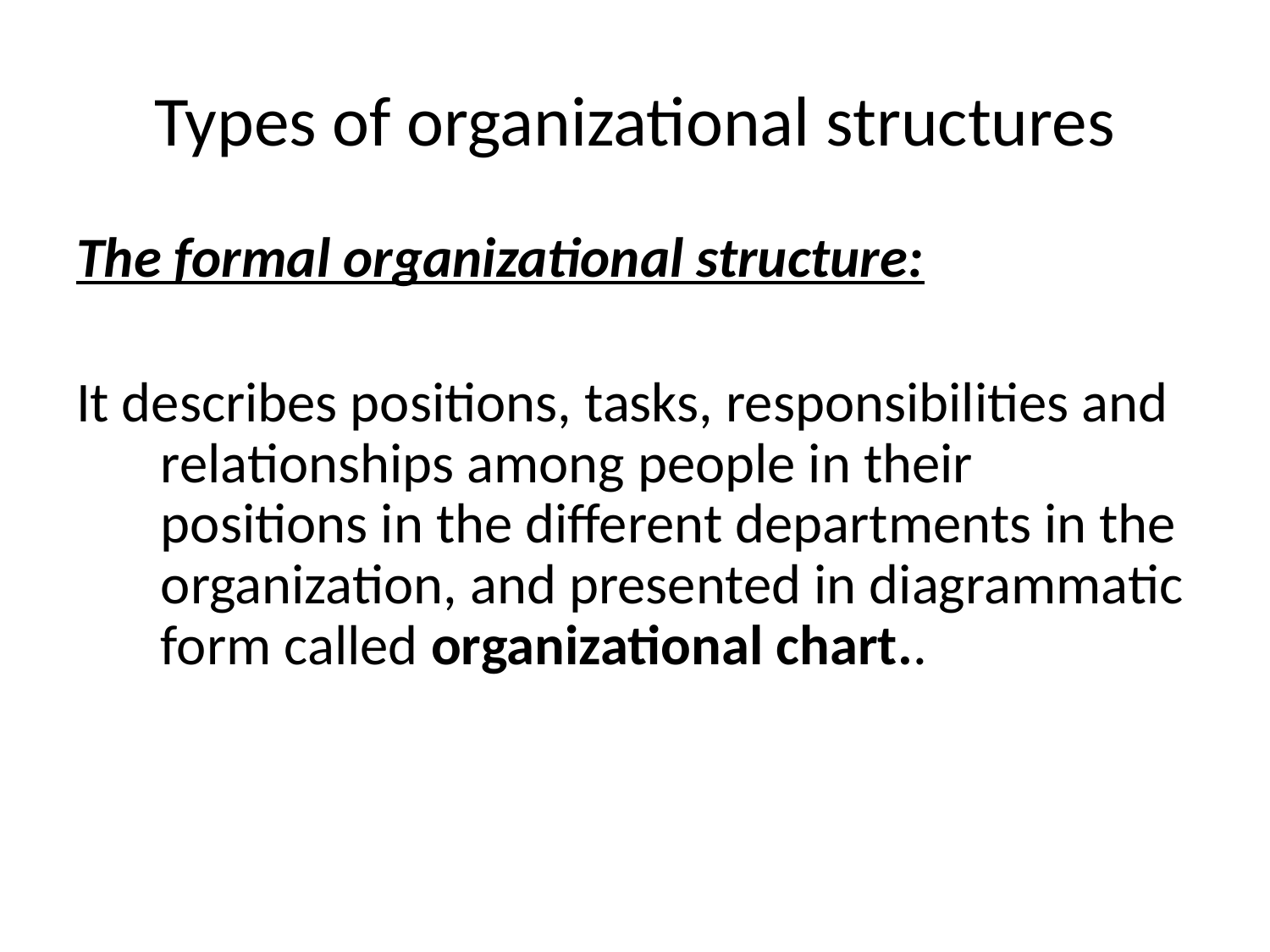

# Types of organizational structures
The formal organizational structure:

It describes positions, tasks, responsibilities and relationships among people in their positions in the different departments in the organization, and presented in diagrammatic form called organizational chart..